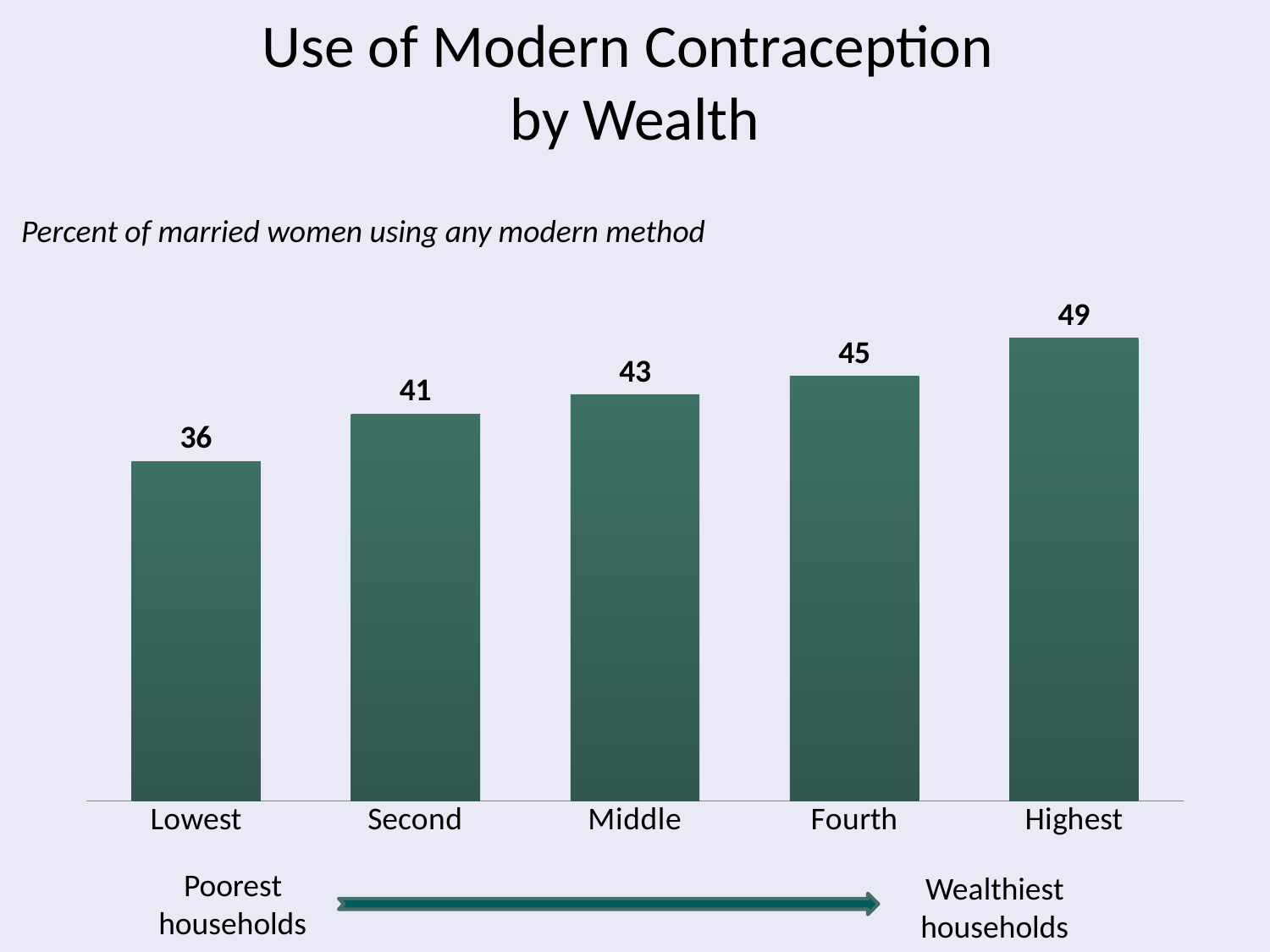

# Use of Modern Contraception by Wealth
Percent of married women using any modern method

### Chart

| Category | Series 1 |
|---|---|
| Lowest | 36.0 |
| Second | 41.0 |
| Middle | 43.0 |
| Fourth | 45.0 |
| Highest | 49.0 |
Poorest households
Wealthiest households